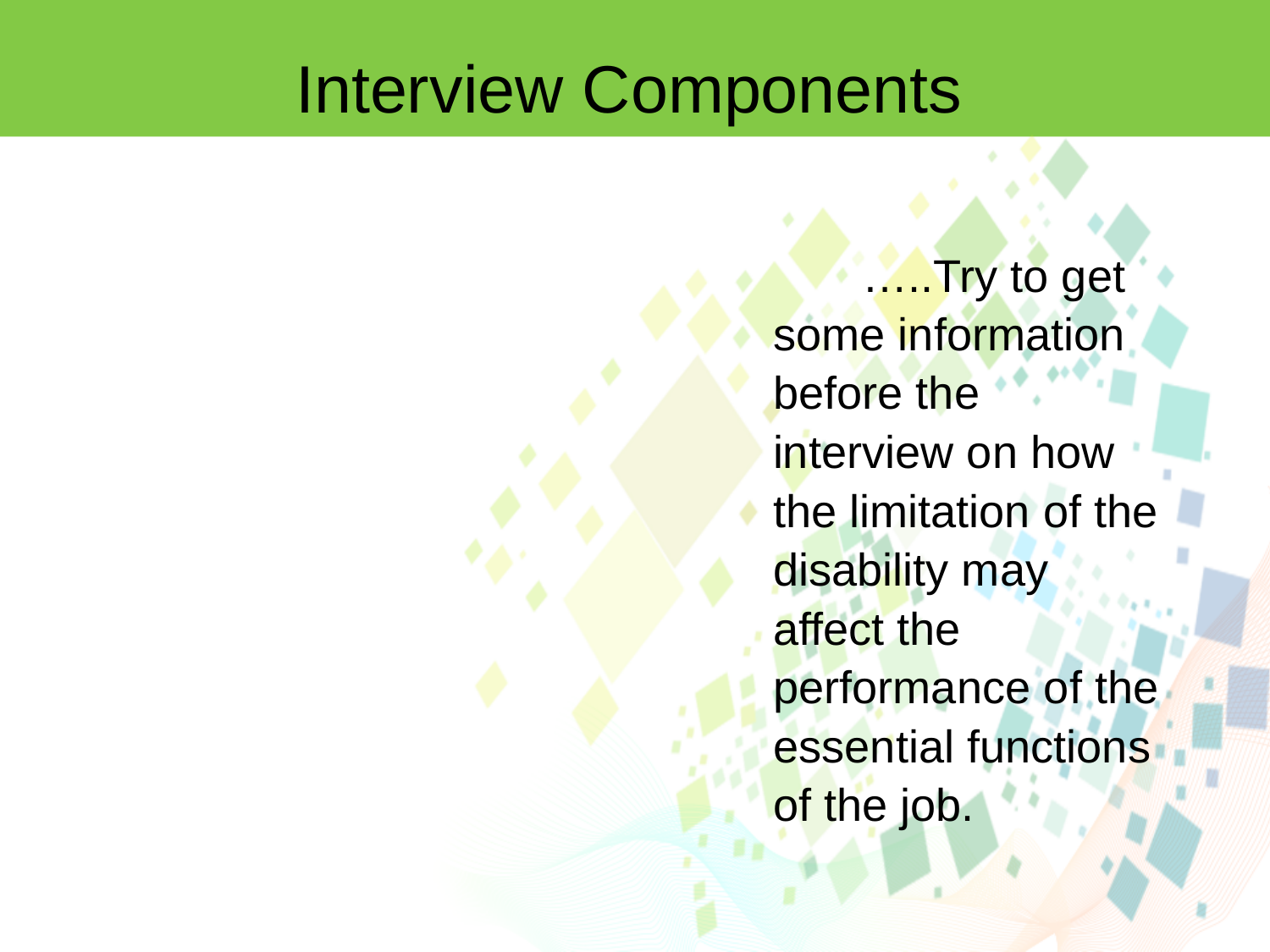

Interview Components
       …..Try to get some information before the interview on how the limitation of the disability may affect the performance of the essential functions of the job.